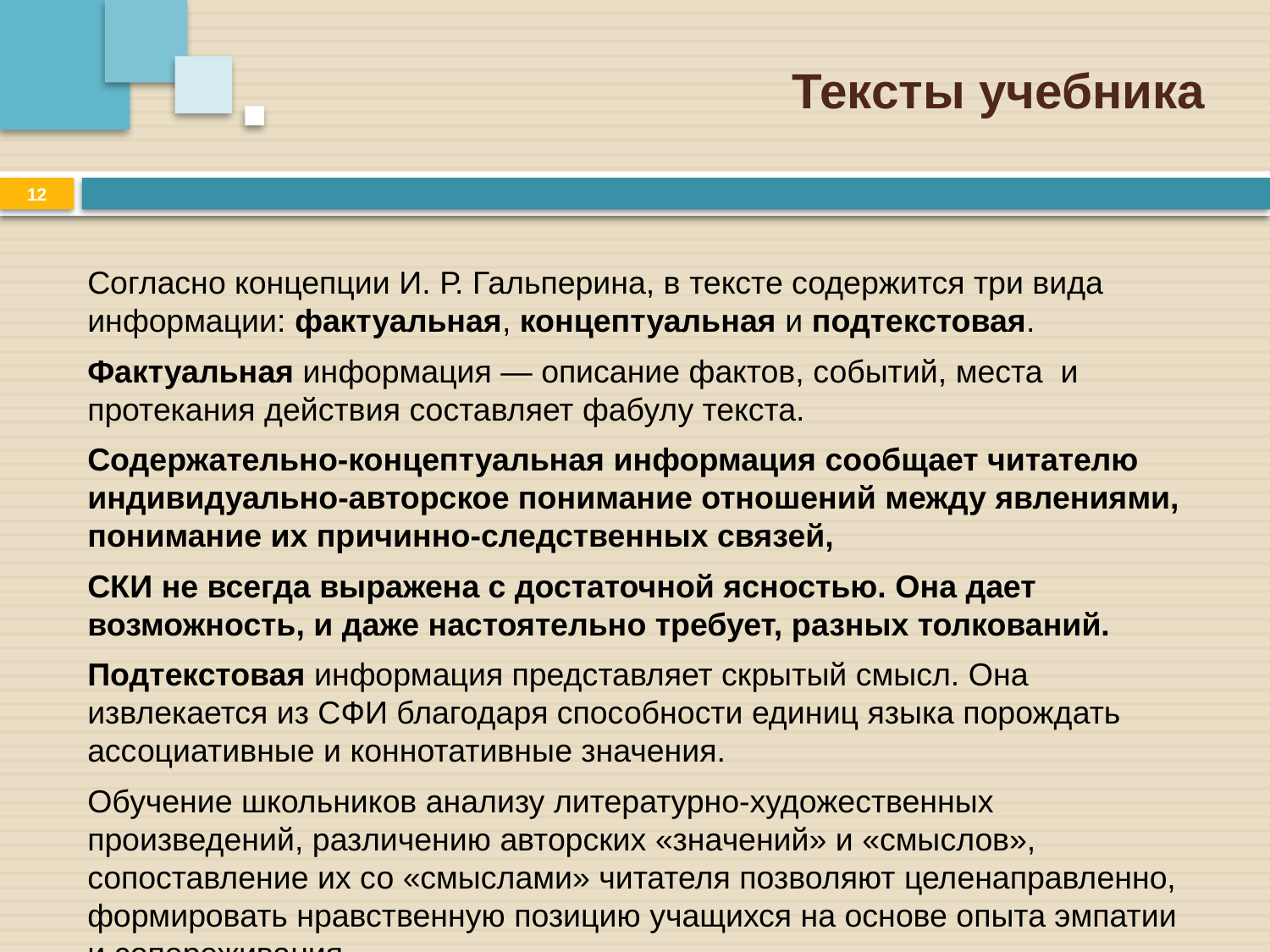

# Тексты учебника

12
Согласно концепции И. Р. Гальперина, в тексте содержится три вида информации: фактуальная, концептуальная и подтекстовая.
Фактуальная информация — описание фактов, событий, места  и протекания действия составляет фабулу текста.
Содержательно-концептуальная информация сообщает читателю индивидуально-авторское понимание отношений между явлениями, понимание их причинно-следственных связей,
СКИ не всегда выражена с достаточной ясностью. Она дает возможность, и даже настоятельно требует, разных толкований.
Подтекстовая информация представляет скрытый смысл. Она извлекается из СФИ благода­ря способности единиц языка порождать ассоциативные и коннотативные значения.
Обучение школьников анализу литературно-художественных произведений, различению авторских «значений» и «смыслов», сопоставление их со «смыслами» читателя позволяют целенаправленно, формировать нравственную позицию учащихся на основе опыта эмпатии и сопереживания.